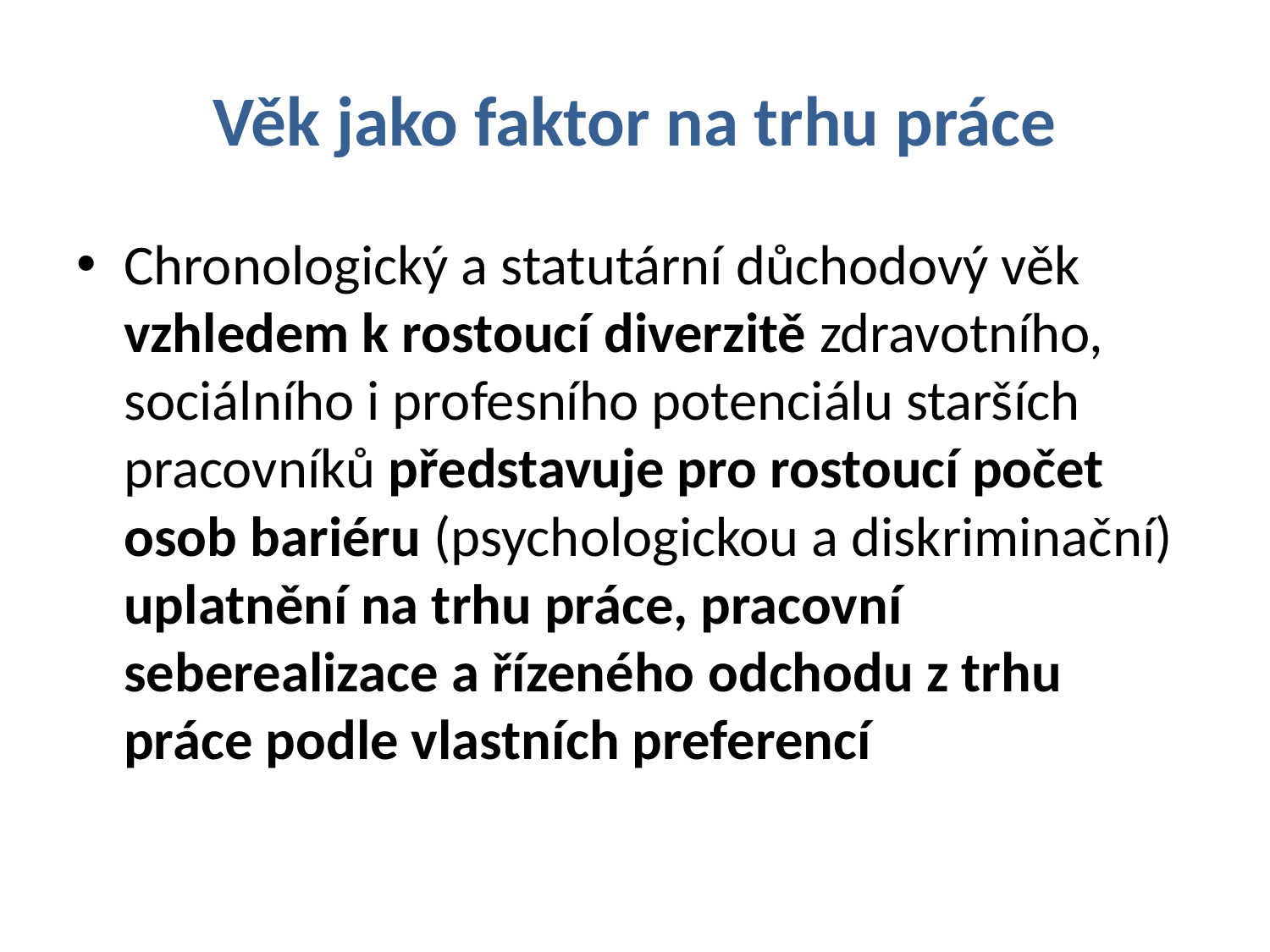

# Věk jako faktor na trhu práce
Chronologický a statutární důchodový věk vzhledem k rostoucí diverzitě zdravotního, sociálního i profesního potenciálu starších pracovníků představuje pro rostoucí počet osob bariéru (psychologickou a diskriminační) uplatnění na trhu práce, pracovní seberealizace a řízeného odchodu z trhu práce podle vlastních preferencí